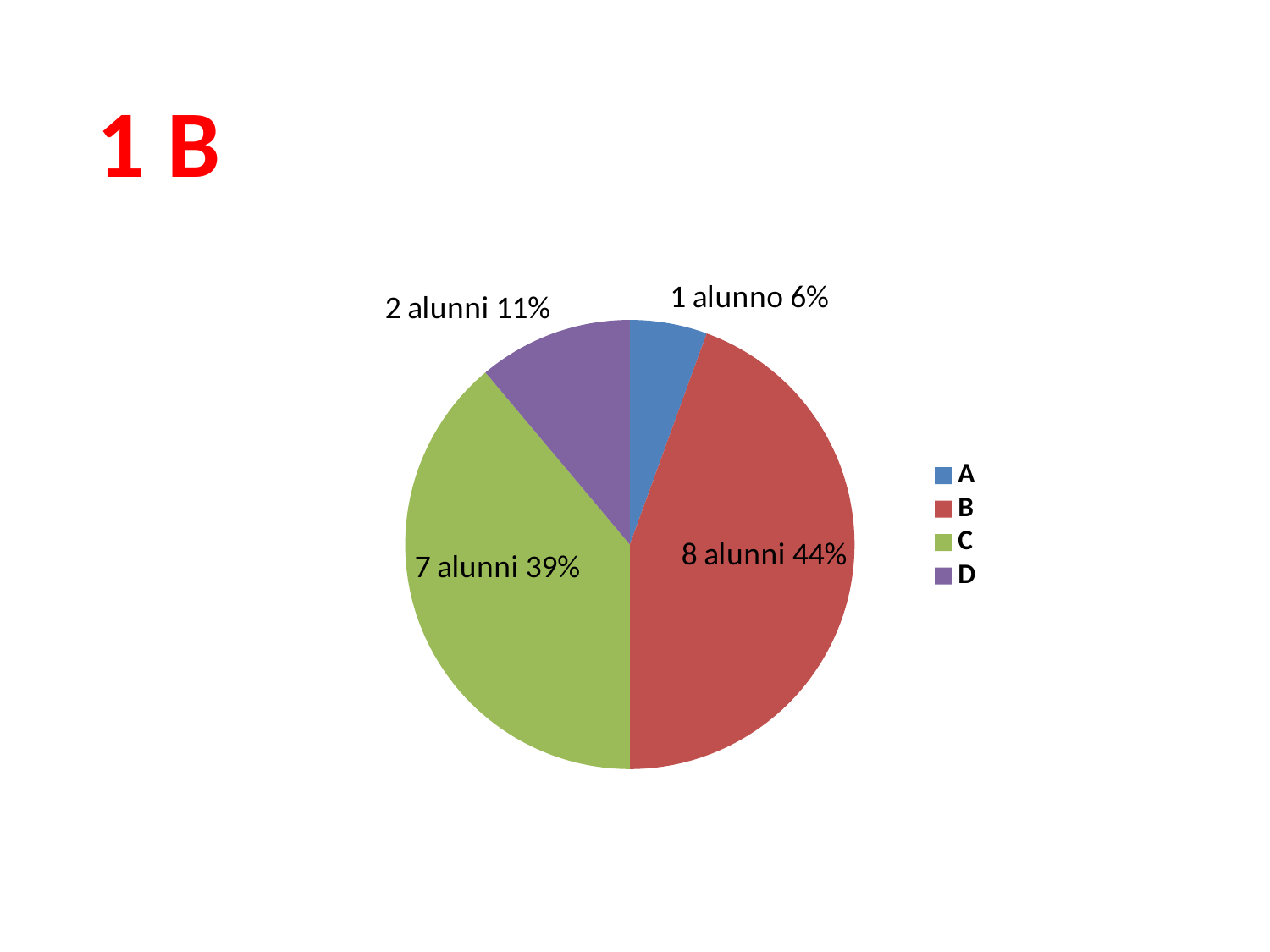

1 B

### Chart

| Category |  |
|---|---|
| A | 1.0 |
| B | 8.0 |
| C | 7.0 |
| D | 2.0 |